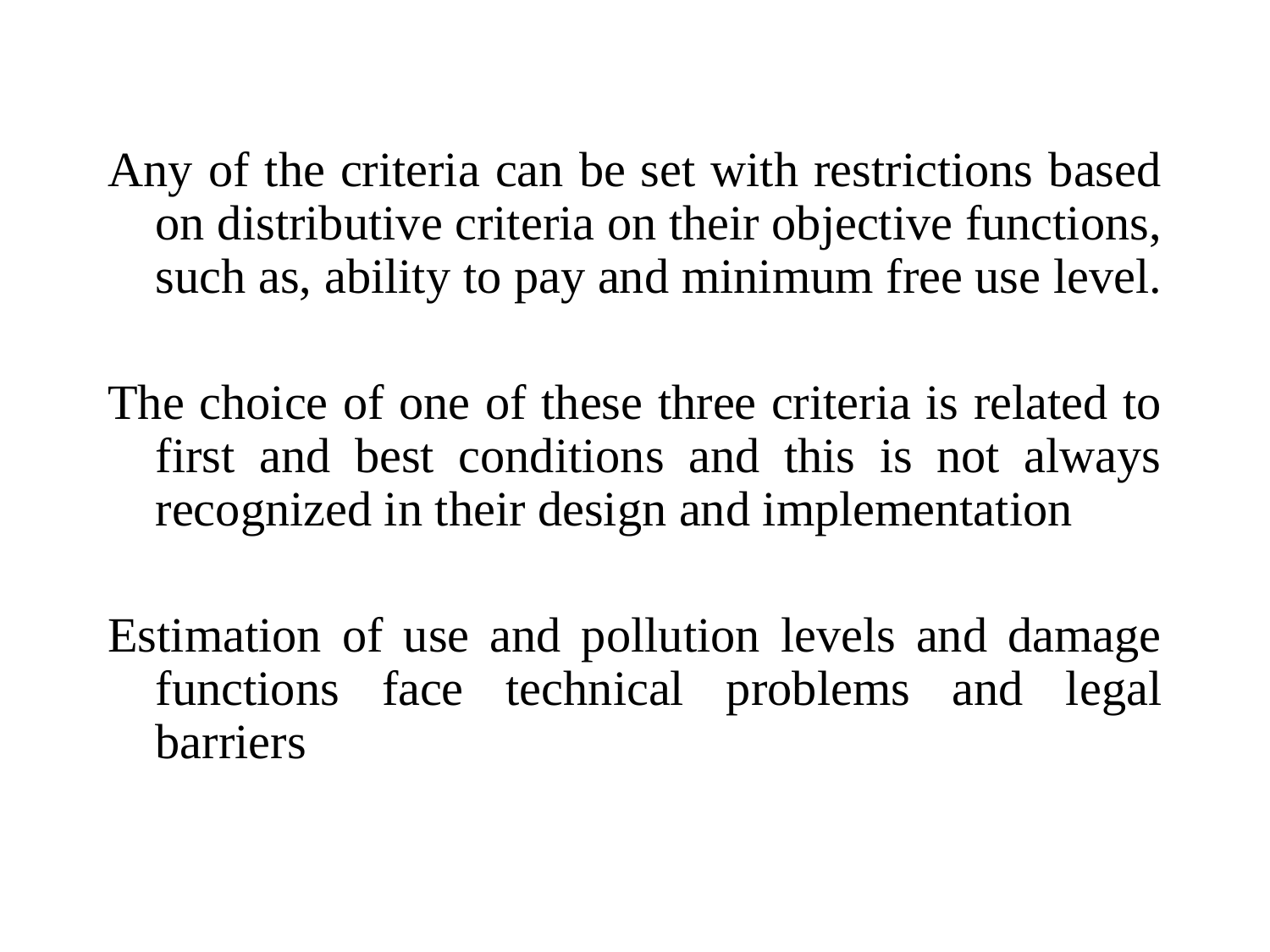

#
Any of the criteria can be set with restrictions based on distributive criteria on their objective functions, such as, ability to pay and minimum free use level.

The choice of one of these three criteria is related to first and best conditions and this is not always recognized in their design and implementation

Estimation of use and pollution levels and damage functions face technical problems and legal barriers